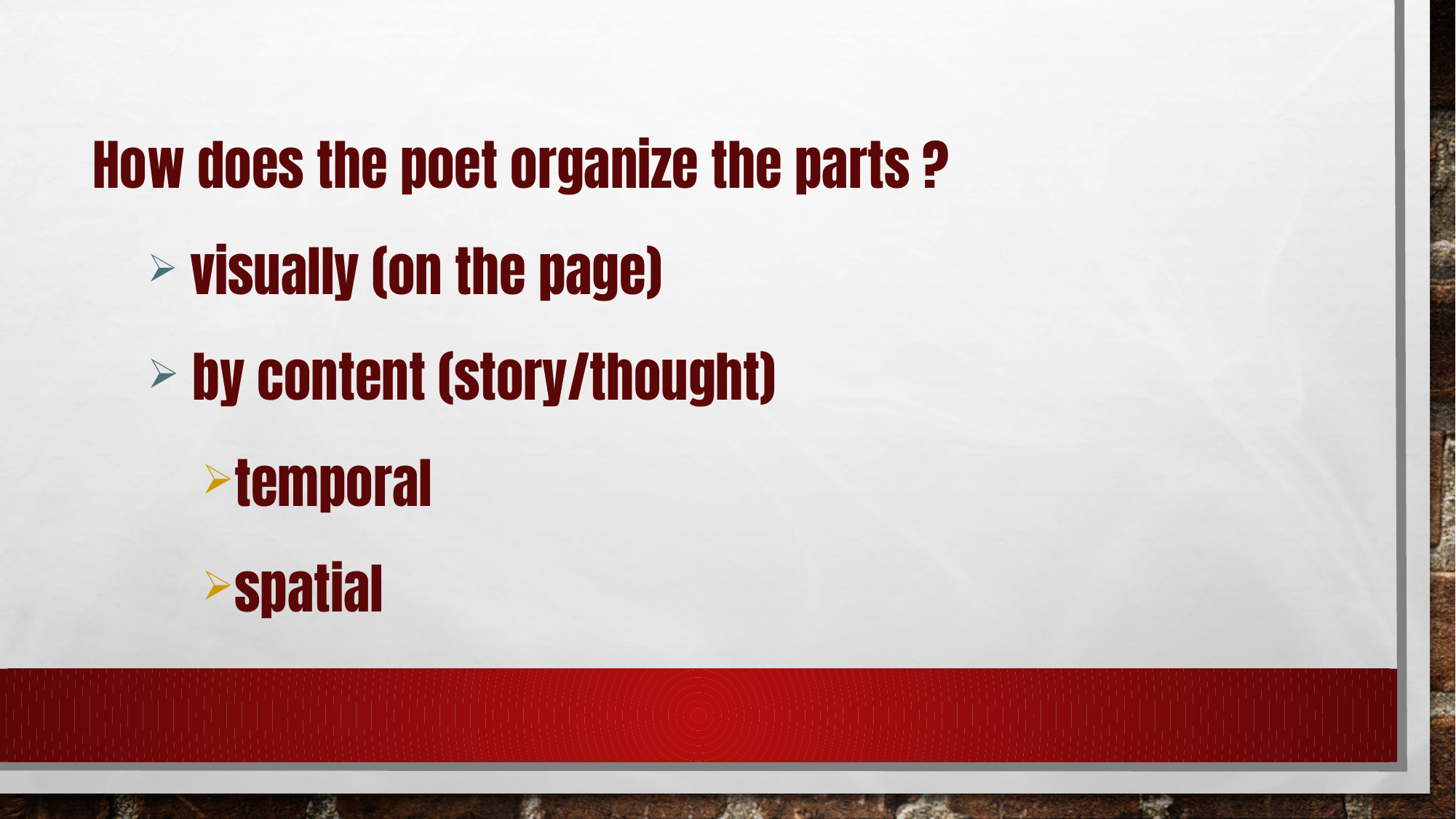

How does the poet organize the parts ?
 visually (on the page)
 by content (story/thought)
temporal
spatial